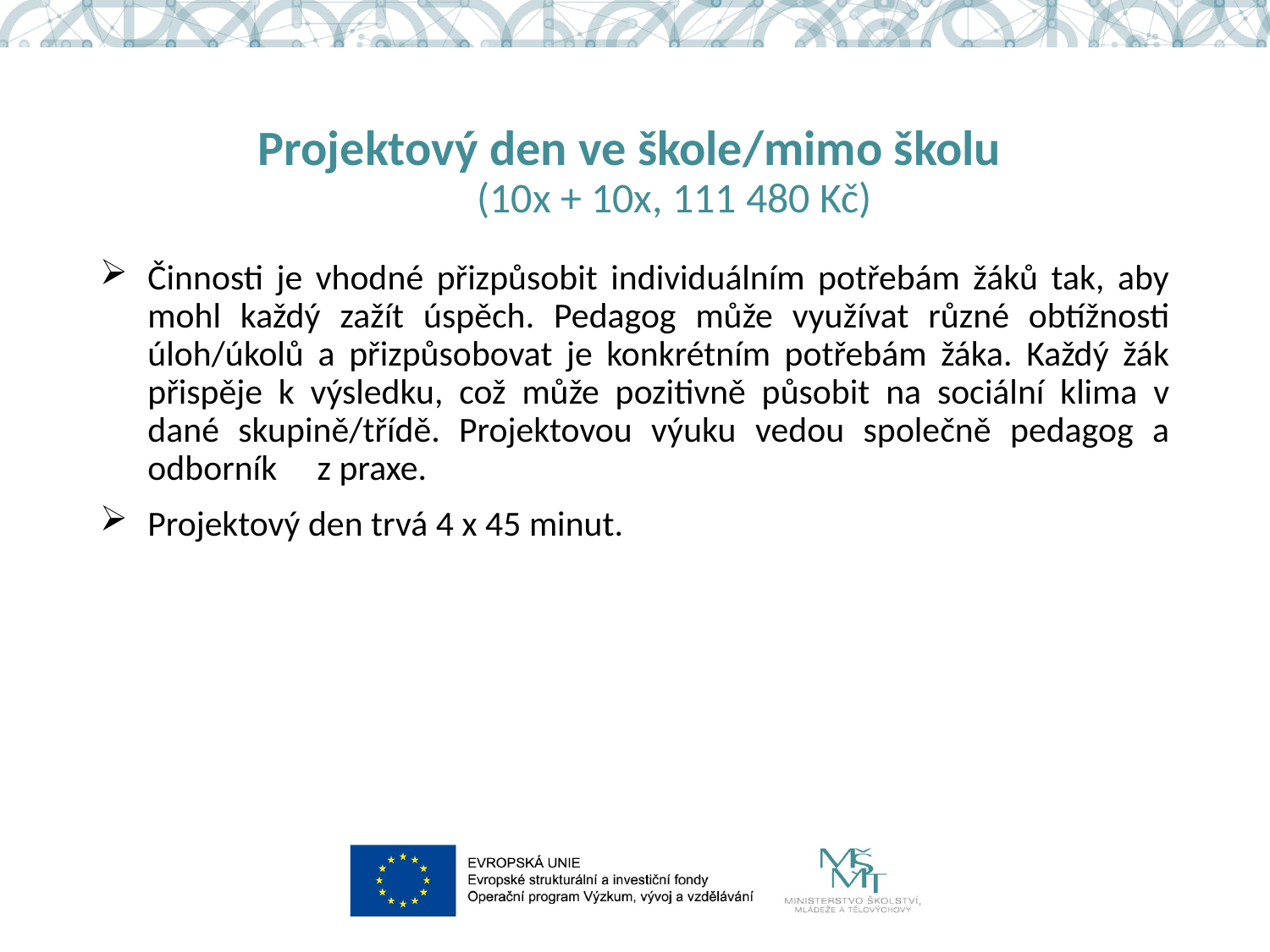

# Projektový den ve škole/mimo školu (10x + 10x, 111 480 Kč)
Činnosti je vhodné přizpůsobit individuálním potřebám žáků tak, aby mohl každý zažít úspěch. Pedagog může využívat různé obtížnosti úloh/úkolů a přizpůsobovat je konkrétním potřebám žáka. Každý žák přispěje k výsledku, což může pozitivně působit na sociální klima v dané skupině/třídě. Projektovou výuku vedou společně pedagog a odborník     z praxe.
Projektový den trvá 4 x 45 minut.